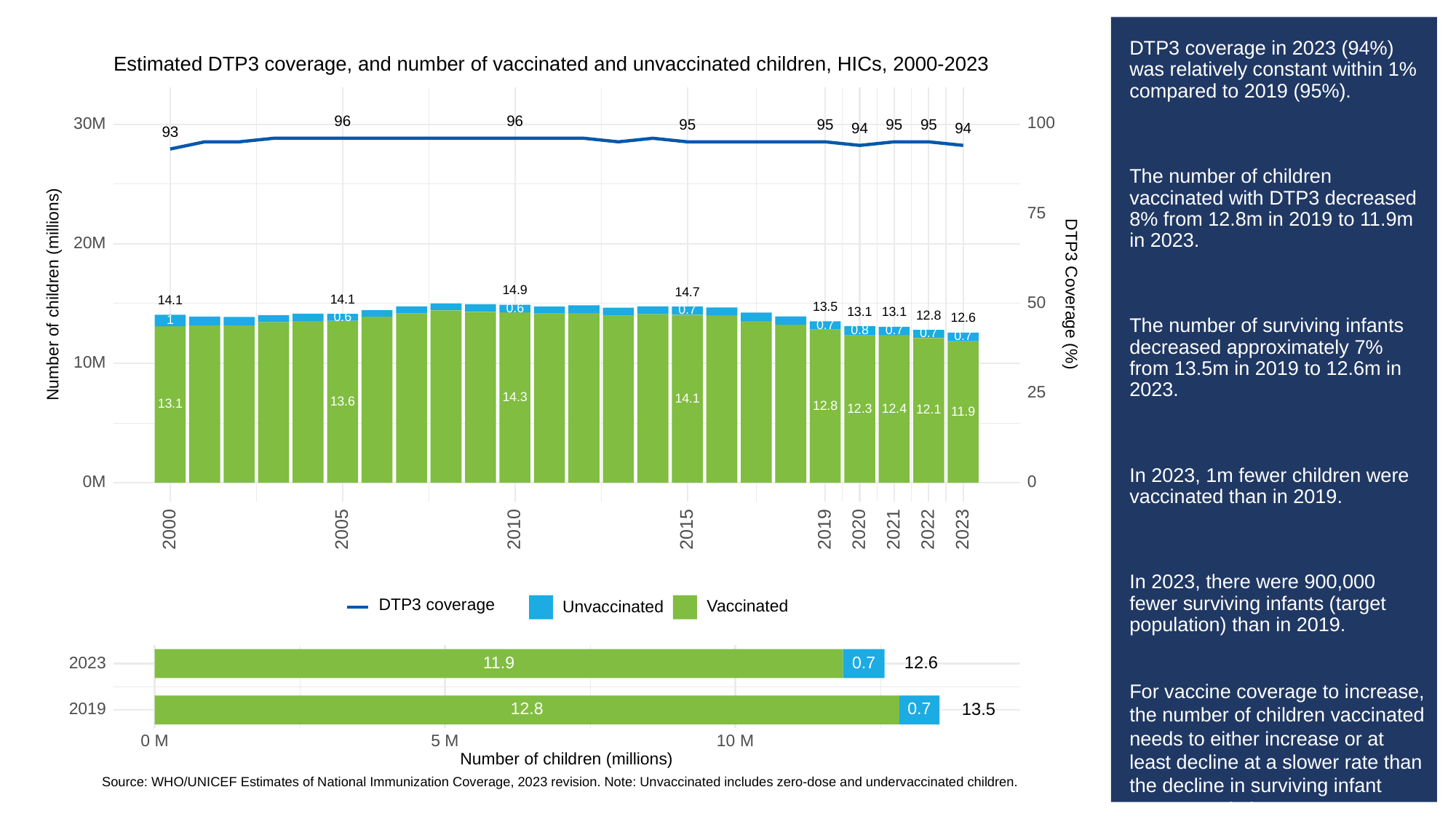

# DTP3 coverage in 2023 (94%) was relatively constant within 1% compared to 2019 (95%).

The number of children vaccinated with DTP3 decreased 8% from 12.8m in 2019 to 11.9m in 2023.

The number of surviving infants decreased approximately 7% from 13.5m in 2019 to 12.6m in 2023.

In 2023, 1m fewer children were vaccinated than in 2019.

In 2023, there were 900,000 fewer surviving infants (target population) than in 2019.

For vaccine coverage to increase, the number of children vaccinated needs to either increase or at least decline at a slower rate than the decline in surviving infant target population.

Estimated DTP3 coverage, and number of vaccinated and unvaccinated children, HICs, 2000-2023

96
96
100
30M
95
95
95
95
94
94

93

75
20M

14.9
Number of children (millions)
DTP3 Coverage (%)
14.7
14.1
14.1
50
13.5

0.6

0.7

13.1

13.1

12.8

0.6

12.6

1

0.7

0.8
0.7

0.7

0.7

10M

25
14.3
14.1
13.6
13.1
12.8
12.4
12.3
12.1
11.9

0M
0

2023
2000
2005
2010
2015
2019
2020
2021
2022

DTP3 coverage
Unvaccinated
Vaccinated

12.6
11.9
0.7
2023

13.5
12.8
0.7
2019

0 M
10 M
5 M
Number of children (millions)
Source: WHO/UNICEF Estimates of National Immunization Coverage, 2023 revision. Note: Unvaccinated includes zero-dose and undervaccinated children.